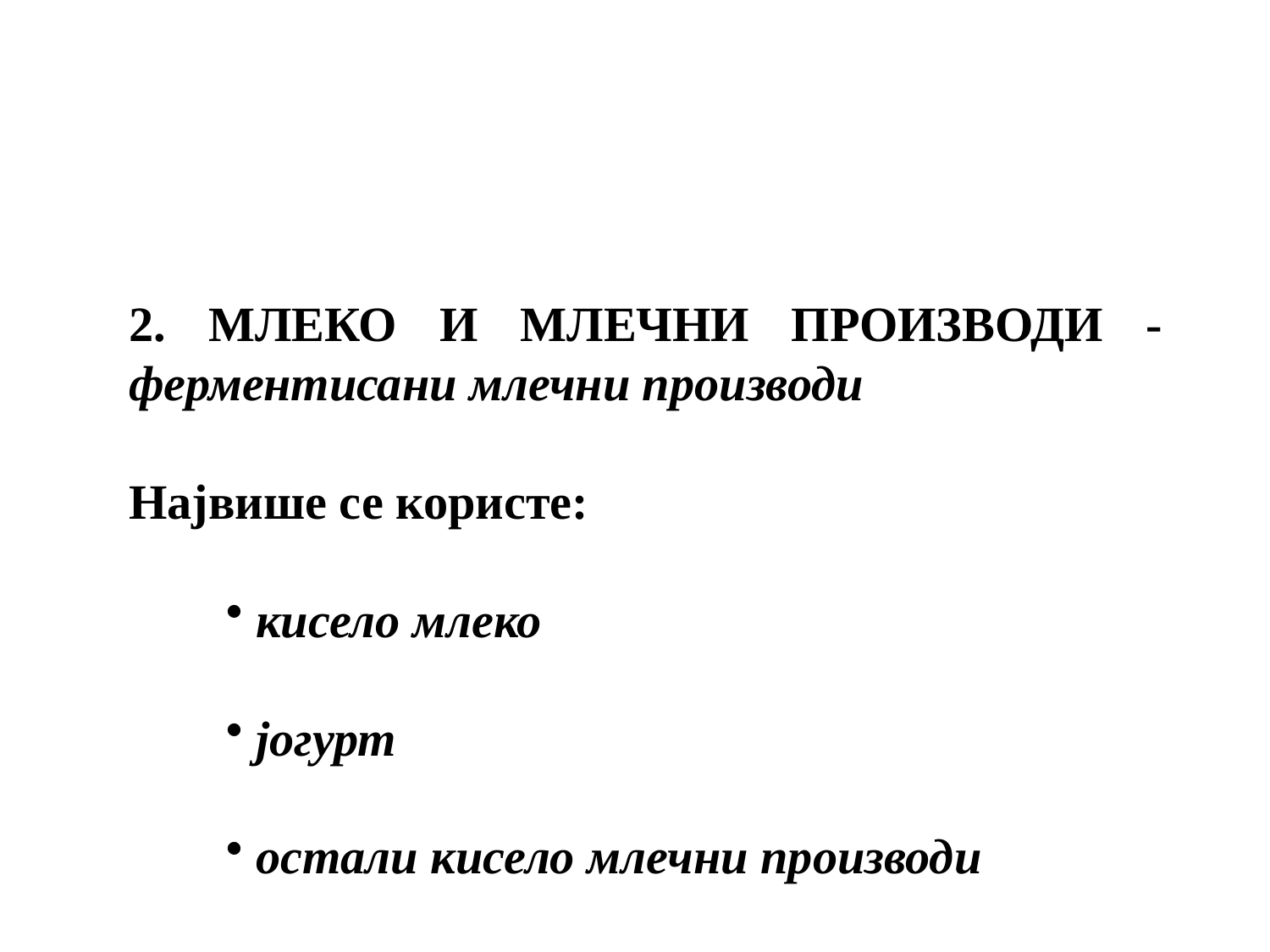

2. МЛЕКО И МЛЕЧНИ ПРОИЗВОДИ - ферментисани млечни производи

Највише се користе:

кисело млеко

јогурт

остали кисело млечни производи